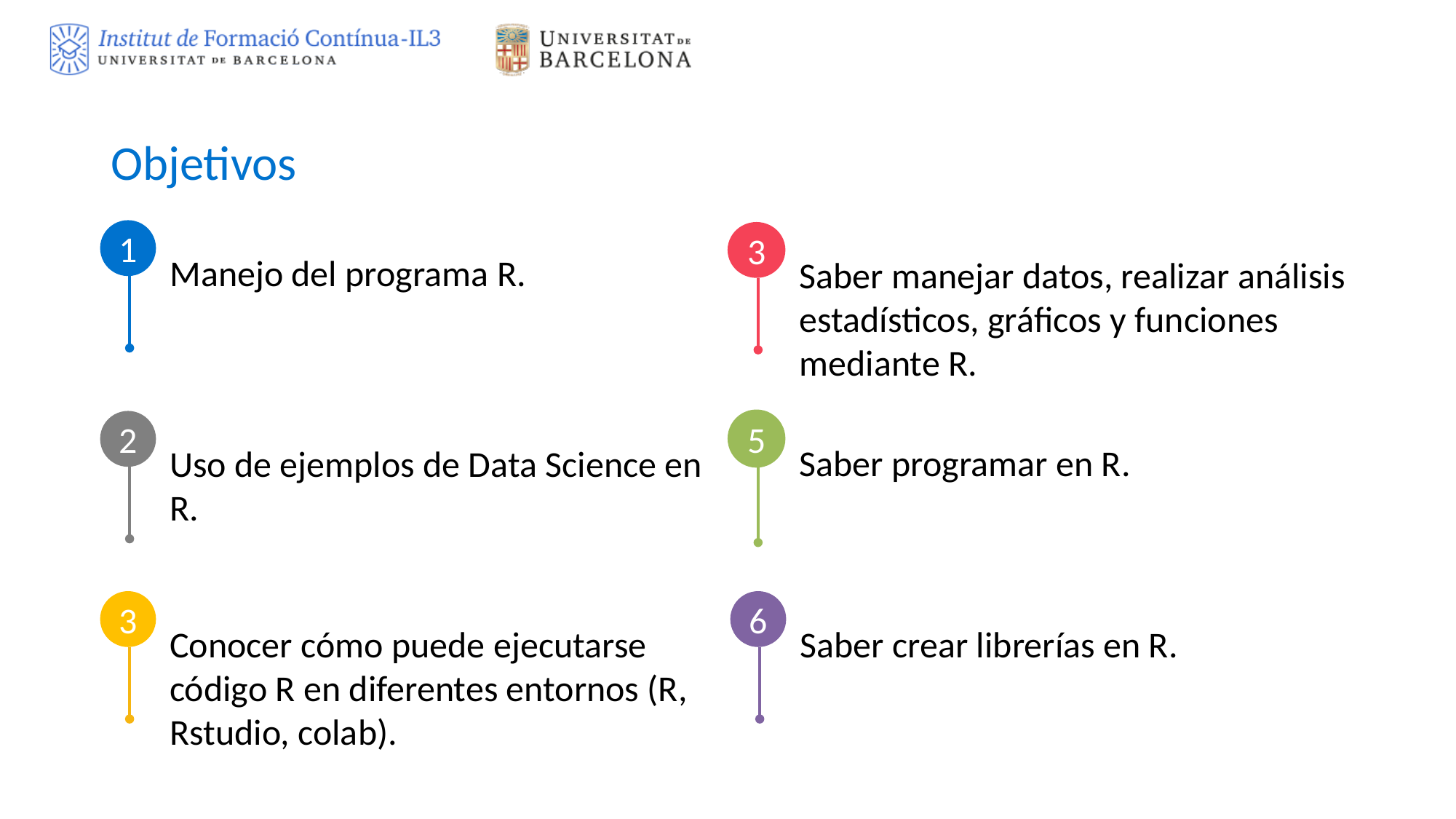

Objetivos
1
Manejo del programa R.
3
Saber manejar datos, realizar análisis estadísticos, gráficos y funciones mediante R.
5
Saber programar en R.
2
Uso de ejemplos de Data Science en R.
3
Conocer cómo puede ejecutarse código R en diferentes entornos (R, Rstudio, colab).
6
Saber crear librerías en R.